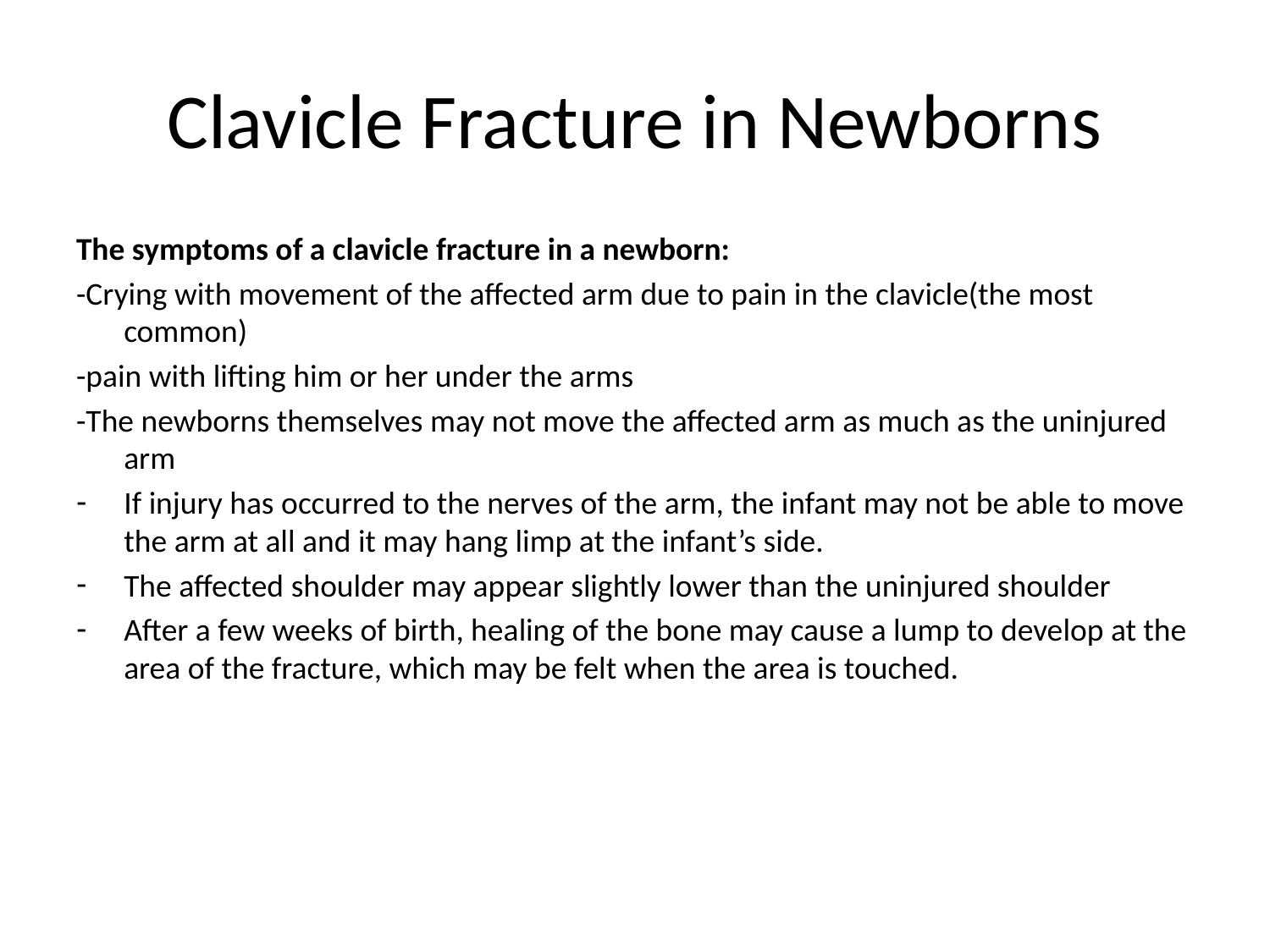

# Clavicle Fracture in Newborns
The symptoms of a clavicle fracture in a newborn:
-Crying with movement of the affected arm due to pain in the clavicle(the most common)
-pain with lifting him or her under the arms
-The newborns themselves may not move the affected arm as much as the uninjured arm
If injury has occurred to the nerves of the arm, the infant may not be able to move the arm at all and it may hang limp at the infant’s side.
The affected shoulder may appear slightly lower than the uninjured shoulder
After a few weeks of birth, healing of the bone may cause a lump to develop at the area of the fracture, which may be felt when the area is touched.